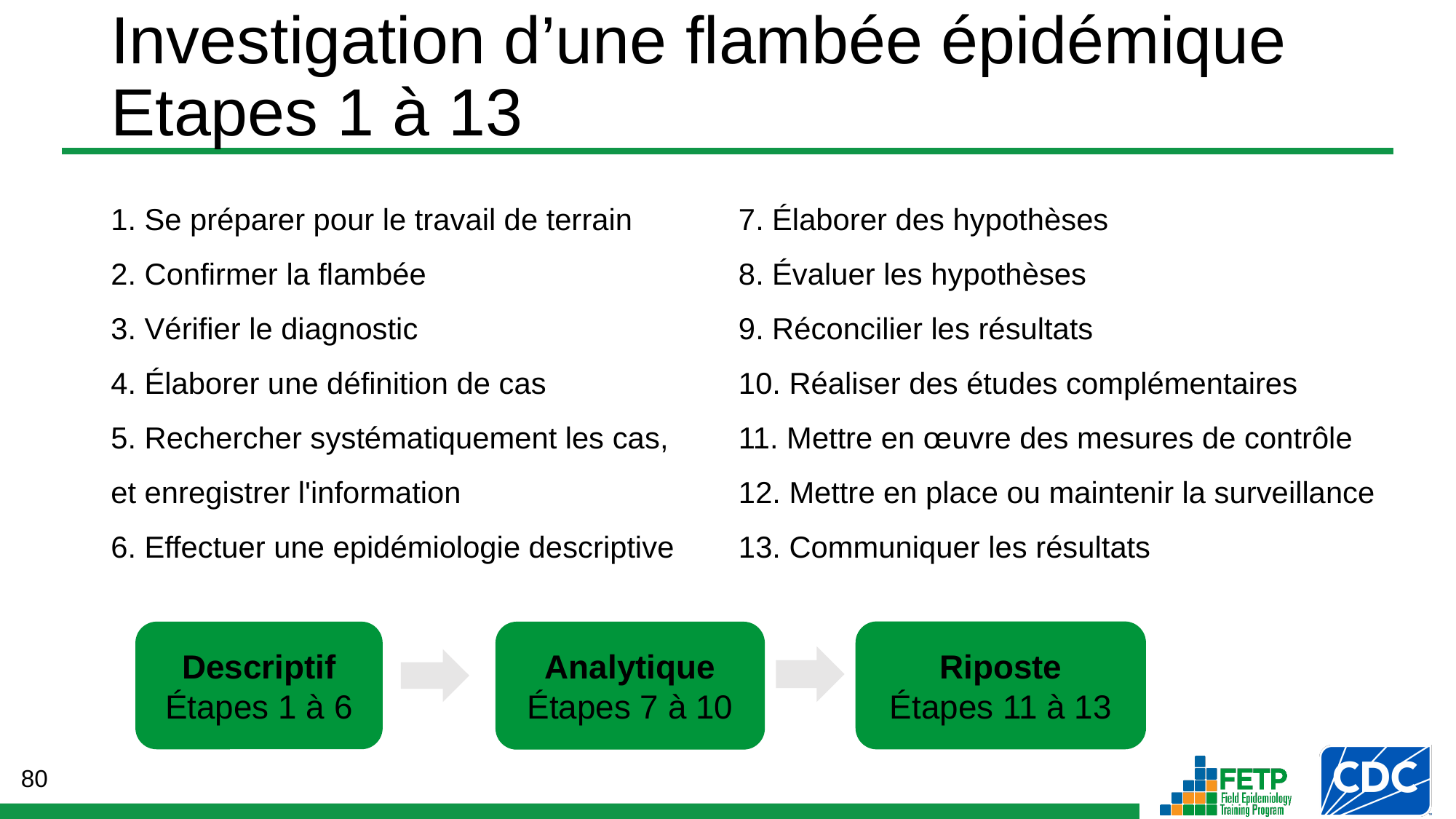

Investigation d’une flambée épidémique  Etapes 1 à 13
1. Se préparer pour le travail de terrain
2. Confirmer la flambée
3. Vérifier le diagnostic
4. Élaborer une définition de cas
5. Rechercher systématiquement les cas, et enregistrer l'information
6. Effectuer une epidémiologie descriptive
7. Élaborer des hypothèses
8. Évaluer les hypothèses
9. Réconcilier les résultats
10. Réaliser des études complémentaires
11. Mettre en œuvre des mesures de contrôle
12. Mettre en place ou maintenir la surveillance
13. Communiquer les résultats
Riposte
Étapes 11 à 13
Descriptif
Étapes 1 à 6
Analytique
Étapes 7 à 10